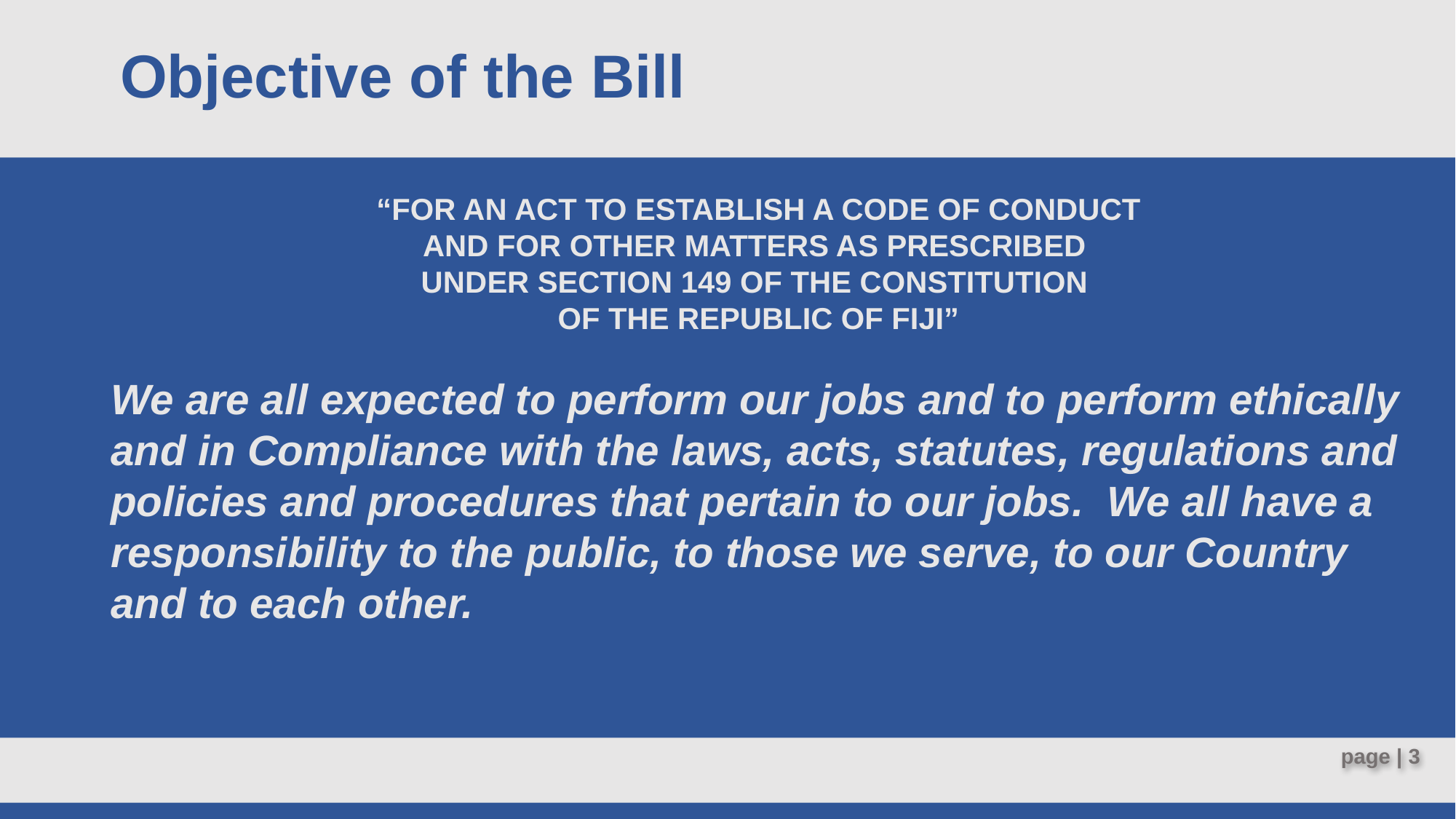

# Objective of the Bill
“FOR AN ACT TO ESTABLISH A CODE OF CONDUCT
AND FOR OTHER MATTERS AS PRESCRIBED
UNDER SECTION 149 OF THE CONSTITUTION
OF THE REPUBLIC OF FIJI”

We are all expected to perform our jobs and to perform ethically and in Compliance with the laws, acts, statutes, regulations and policies and procedures that pertain to our jobs.  We all have a responsibility to the public, to those we serve, to our Country and to each other.